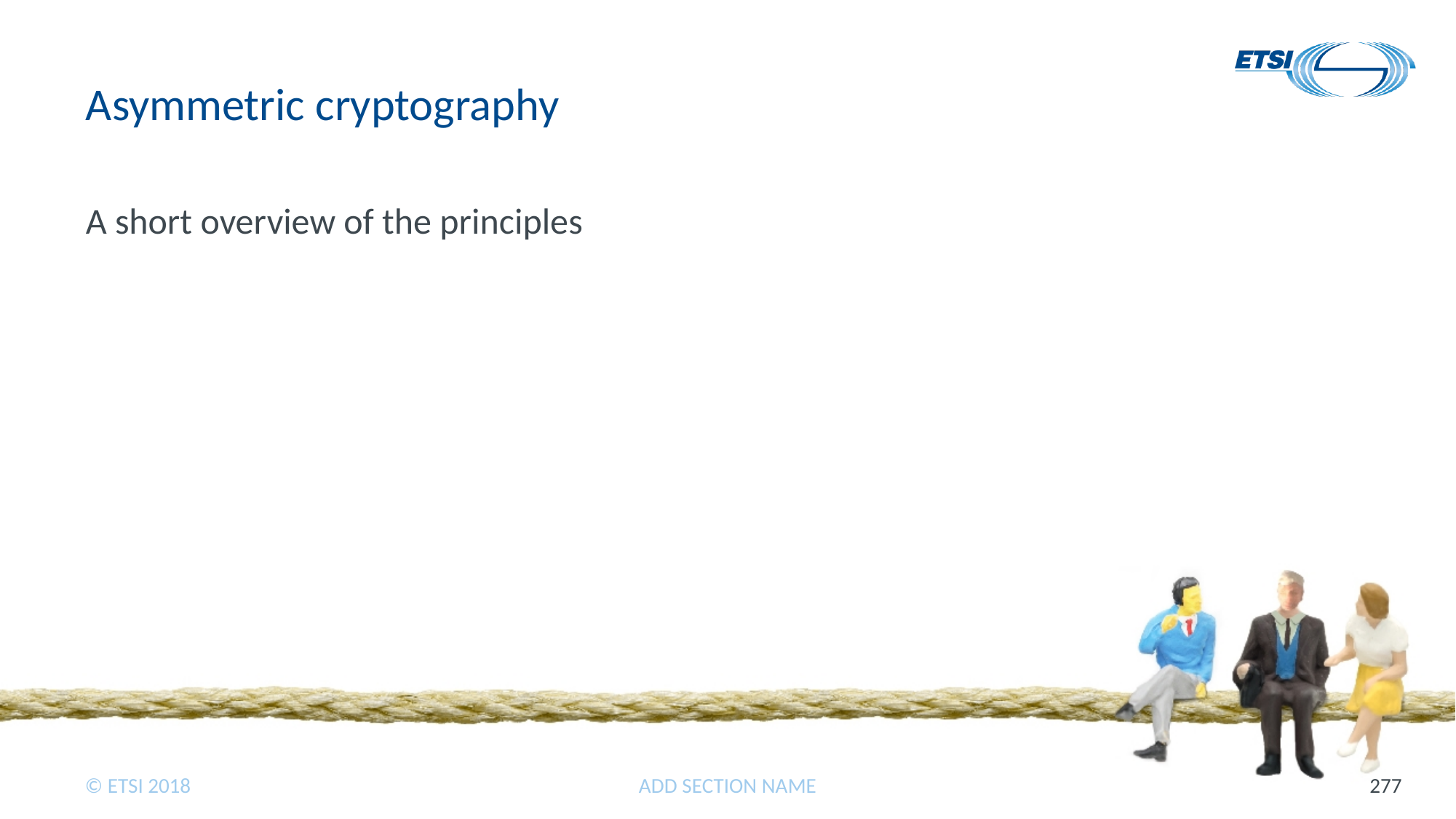

# Asymmetric cryptography
A short overview of the principles
ADD SECTION NAME